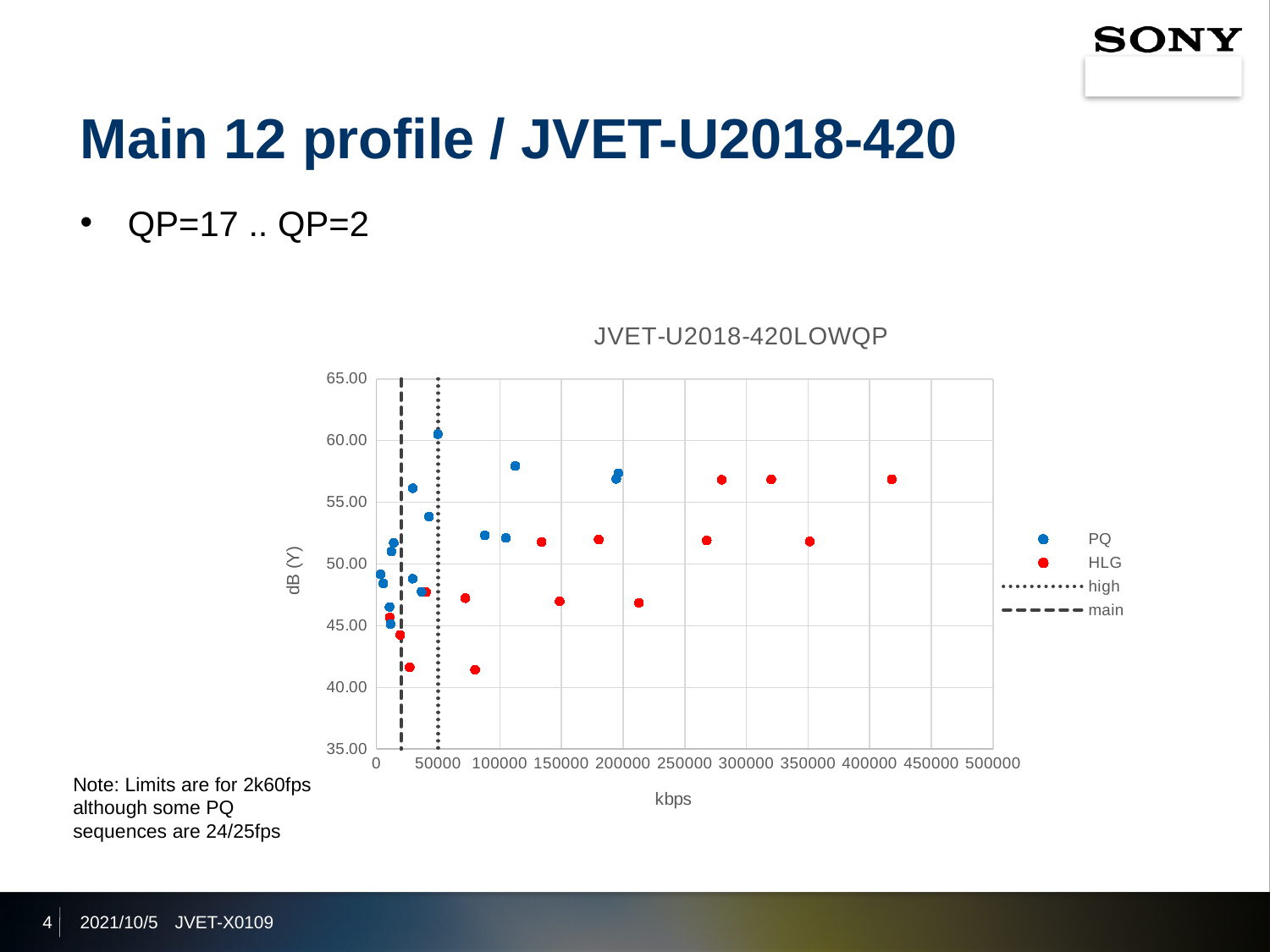

# Main 12 profile / JVET-U2018-420
QP=17 .. QP=2

### Chart: JVET-U2018-420LOWQP

| Category |  |  |  |  |
|---|---|---|---|---|
Note: Limits are for 2k60fps
although some PQ
sequences are 24/25fps
4
2021/10/5
JVET-X0109